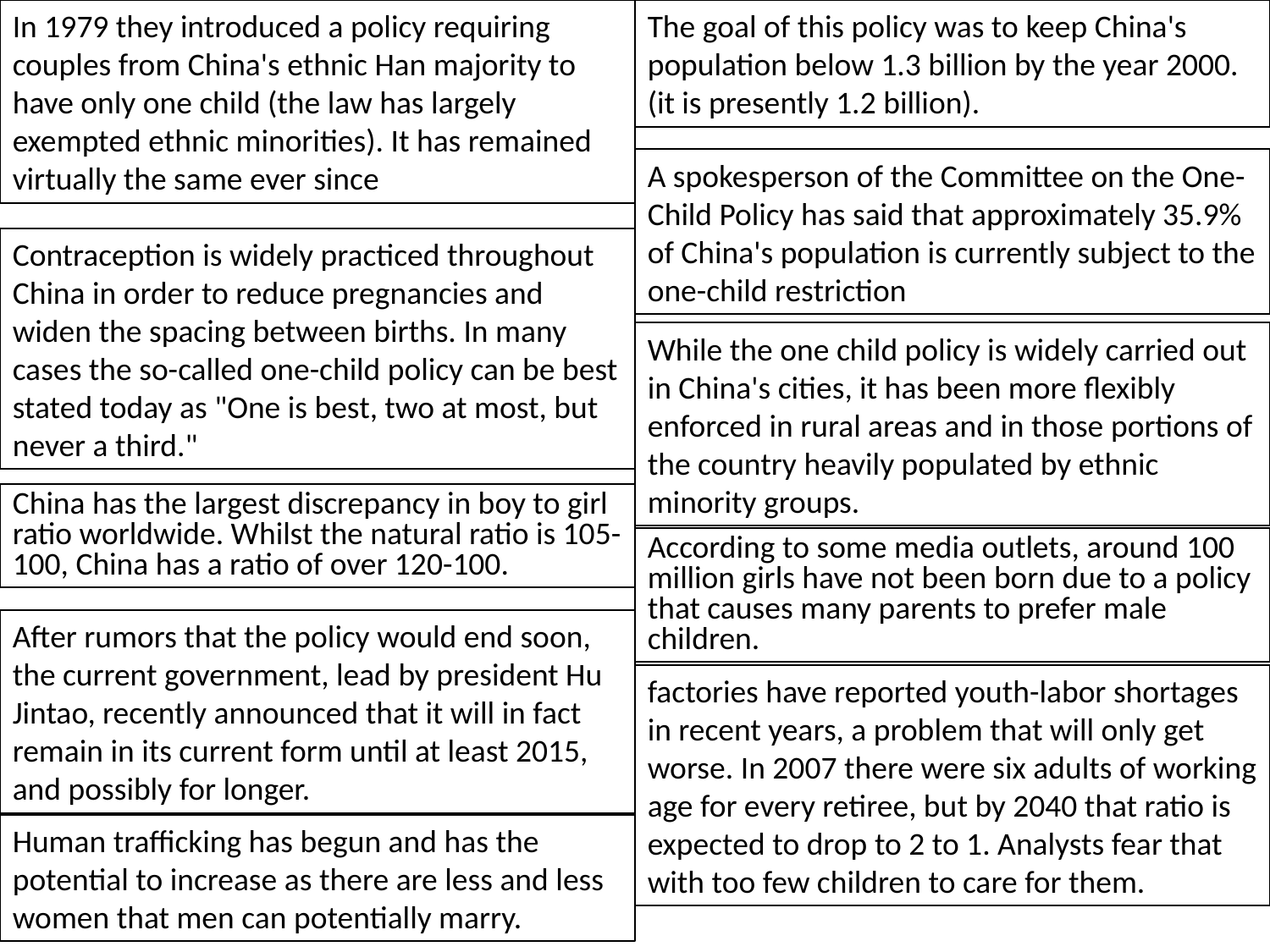

In 1979 they introduced a policy requiring couples from China's ethnic Han majority to have only one child (the law has largely exempted ethnic minorities). It has remained virtually the same ever since
The goal of this policy was to keep China's population below 1.3 billion by the year 2000. (it is presently 1.2 billion).
A spokesperson of the Committee on the One-Child Policy has said that approximately 35.9% of China's population is currently subject to the one-child restriction
Contraception is widely practiced throughout China in order to reduce pregnancies and widen the spacing between births. In many cases the so-called one-child policy can be best stated today as "One is best, two at most, but never a third."
While the one child policy is widely carried out in China's cities, it has been more flexibly enforced in rural areas and in those portions of the country heavily populated by ethnic minority groups.
China has the largest discrepancy in boy to girl ratio worldwide. Whilst the natural ratio is 105-100, China has a ratio of over 120-100.
According to some media outlets, around 100 million girls have not been born due to a policy that causes many parents to prefer male children.
After rumors that the policy would end soon, the current government, lead by president Hu Jintao, recently announced that it will in fact remain in its current form until at least 2015, and possibly for longer.
factories have reported youth-labor shortages in recent years, a problem that will only get worse. In 2007 there were six adults of working age for every retiree, but by 2040 that ratio is expected to drop to 2 to 1. Analysts fear that with too few children to care for them.
Human trafficking has begun and has the potential to increase as there are less and less women that men can potentially marry.